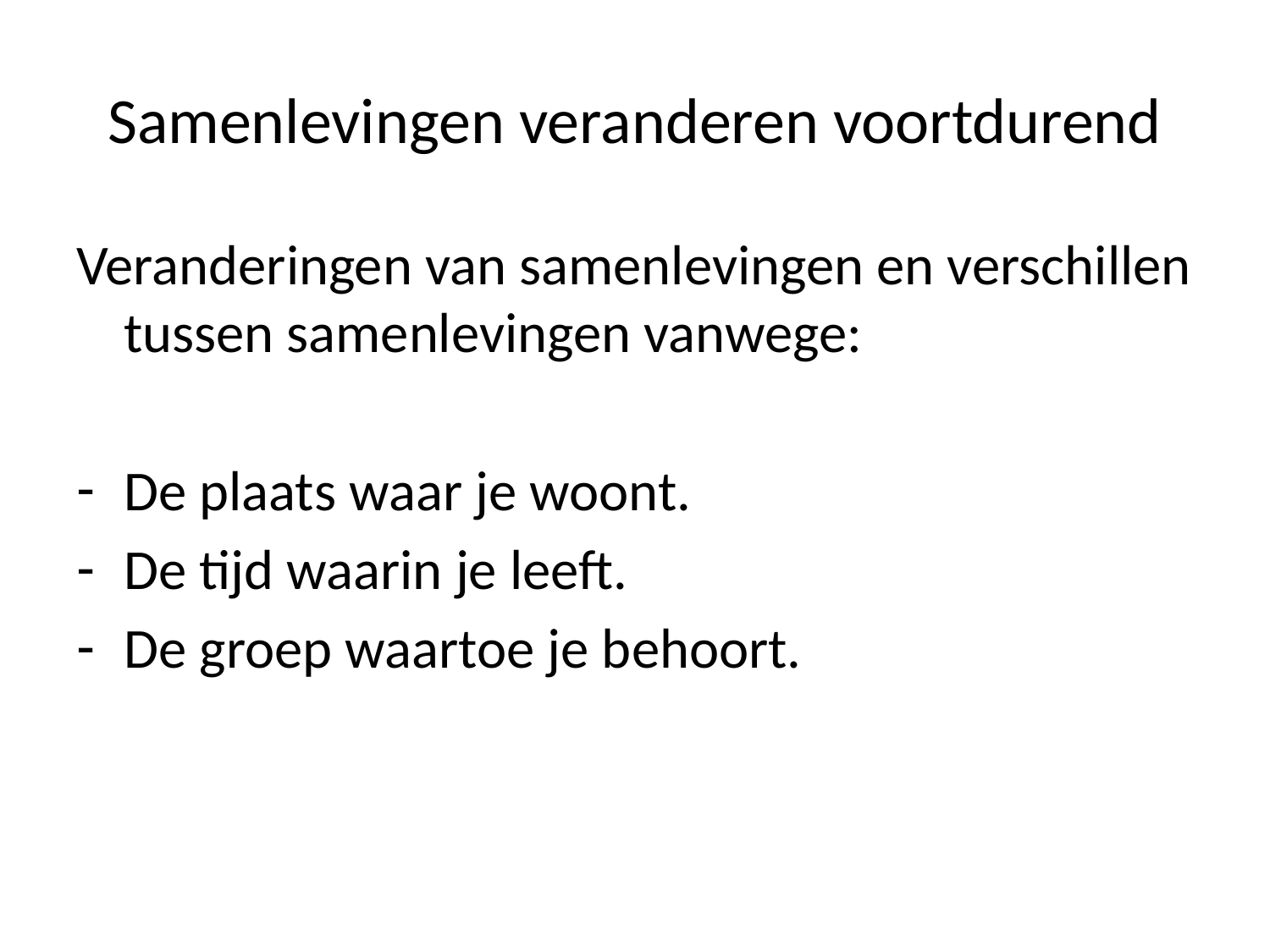

# Samenlevingen veranderen voortdurend
Veranderingen van samenlevingen en verschillen tussen samenlevingen vanwege:

De plaats waar je woont.
De tijd waarin je leeft.
De groep waartoe je behoort.